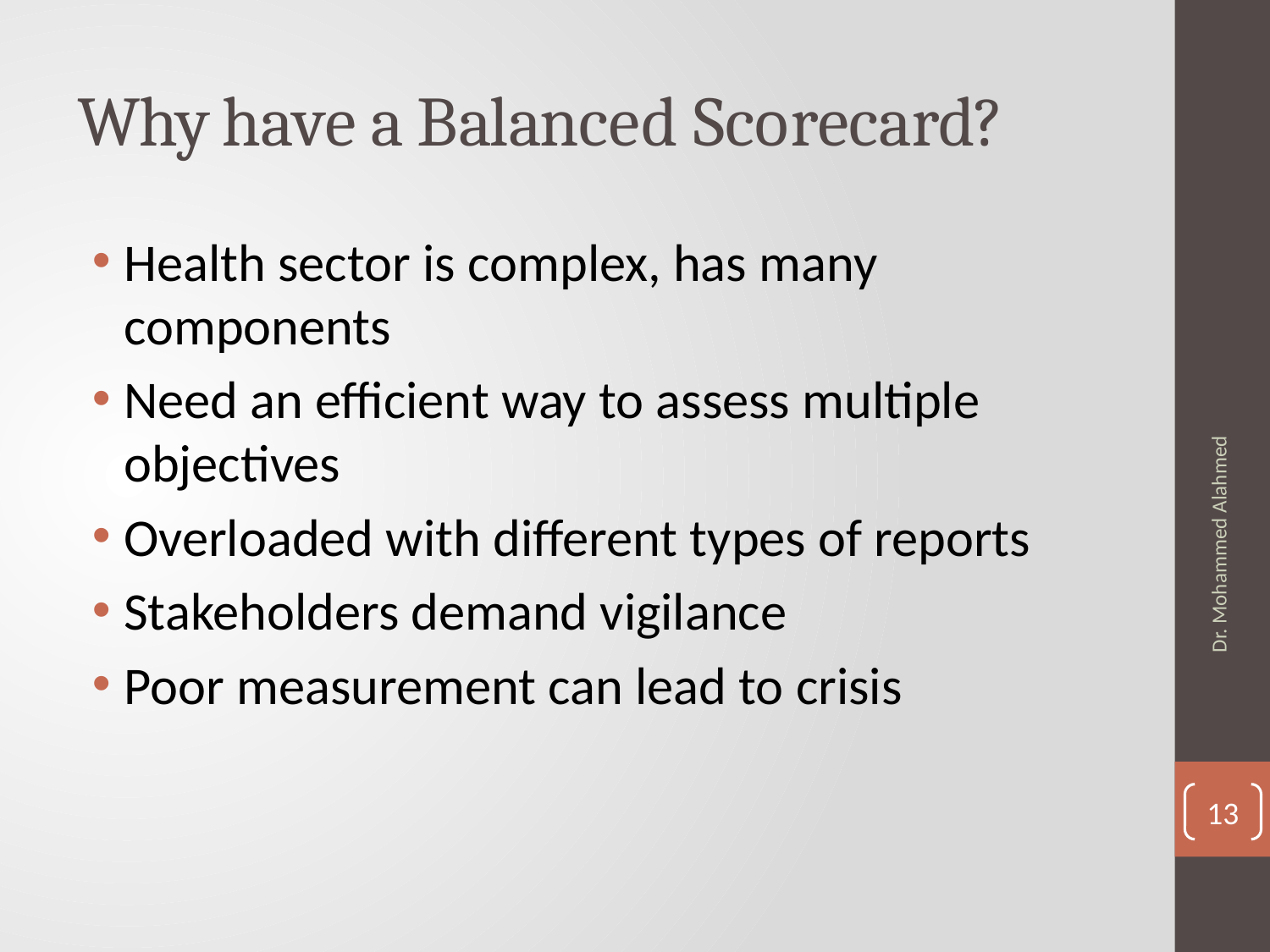

# Why have a Balanced Scorecard?
Health sector is complex, has many components
Need an efficient way to assess multiple objectives
Overloaded with different types of reports
Stakeholders demand vigilance
Poor measurement can lead to crisis

Dr. Mohammed Alahmed
13